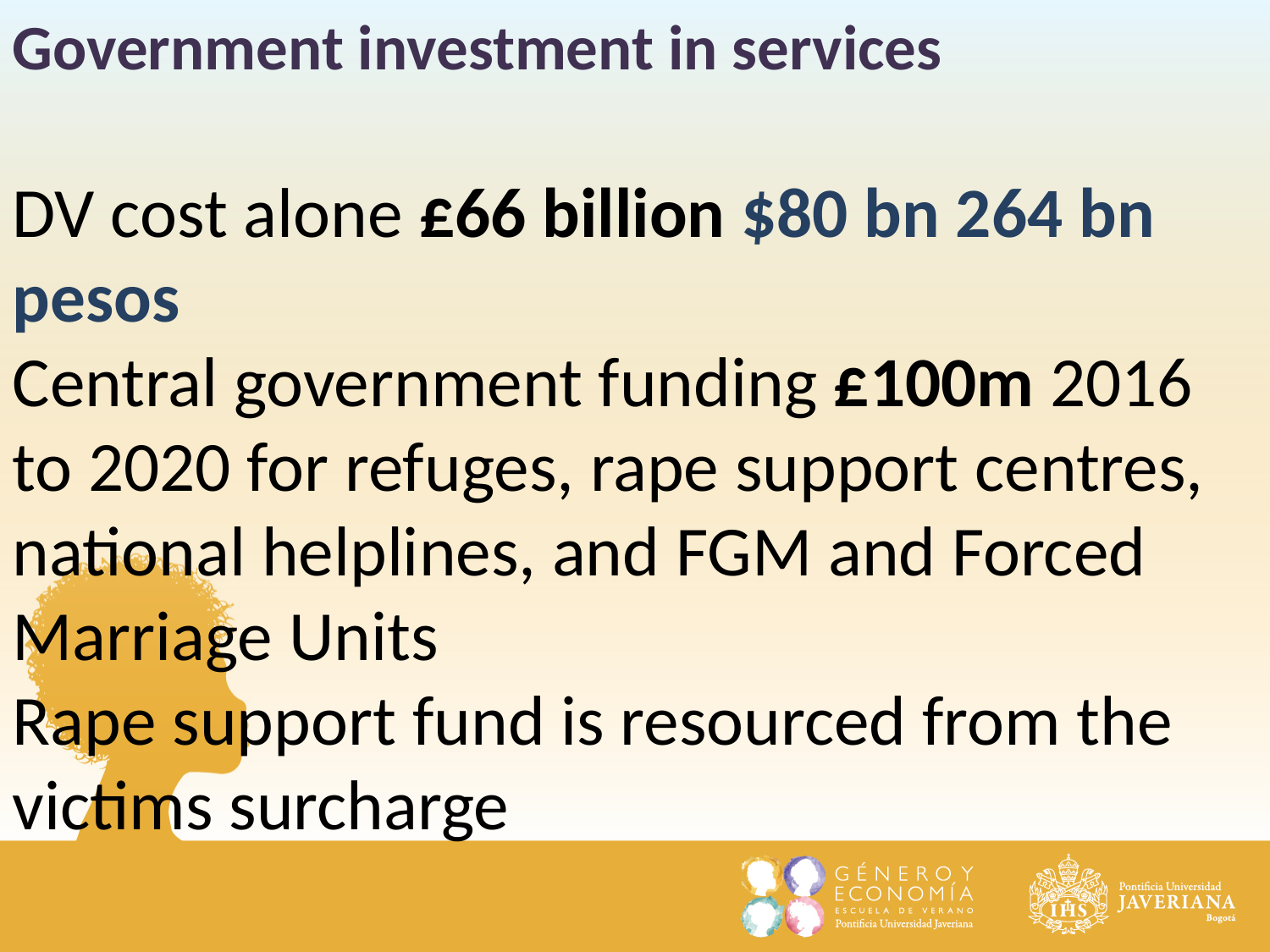

Government investment in services

DV cost alone £66 billion $80 bn 264 bn pesos
Central government funding £100m 2016 to 2020 for refuges, rape support centres, national helplines, and FGM and Forced Marriage Units
Rape support fund is resourced from the victims surcharge